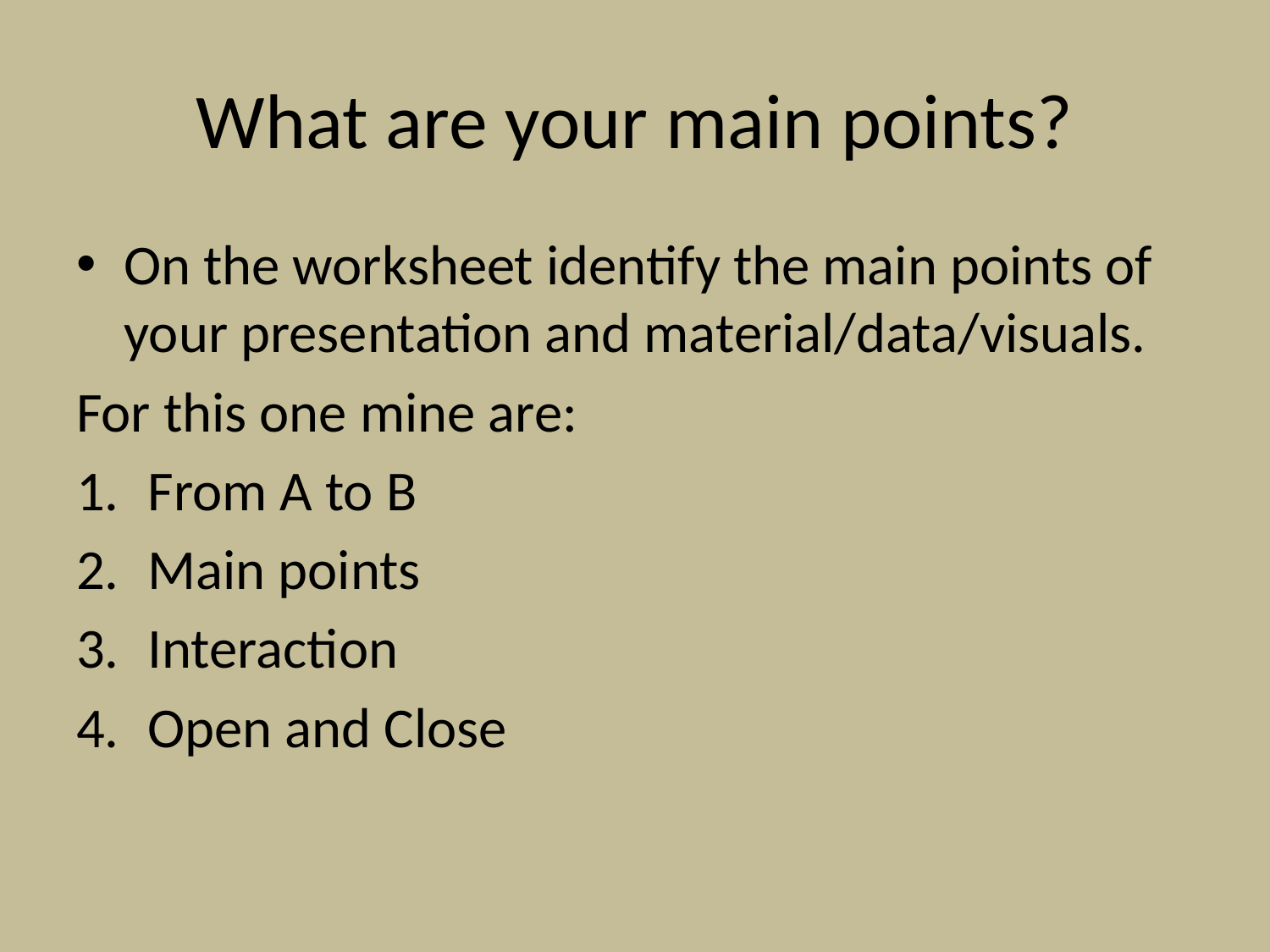

# What are your main points?
On the worksheet identify the main points of your presentation and material/data/visuals.
For this one mine are:
From A to B
Main points
Interaction
Open and Close